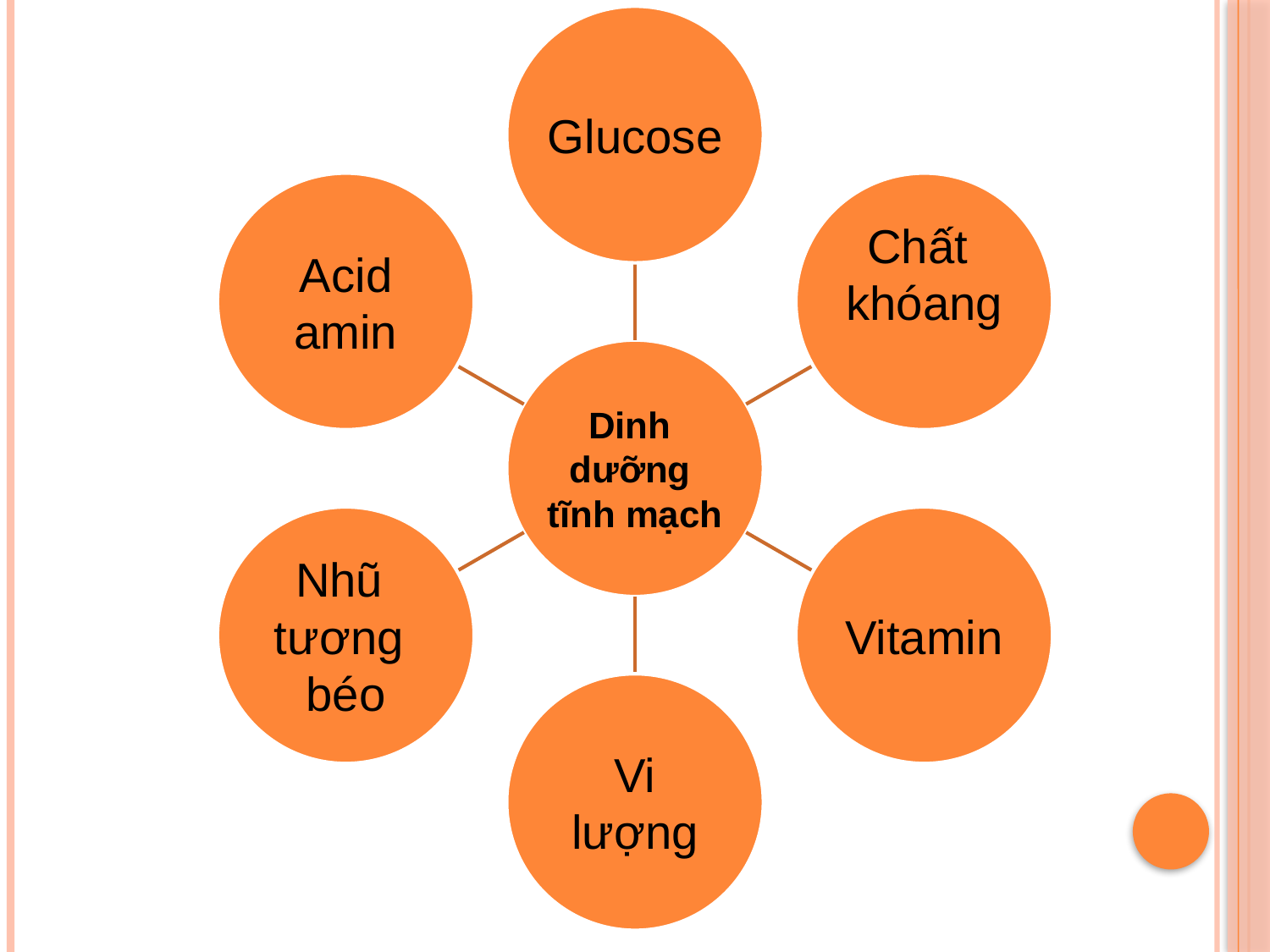

Dinh
dưỡng
tĩnh mạch

Glucose

Chất
khóang

Vitamin

Vi lượng

Nhũ
tương
béo

Acid amin